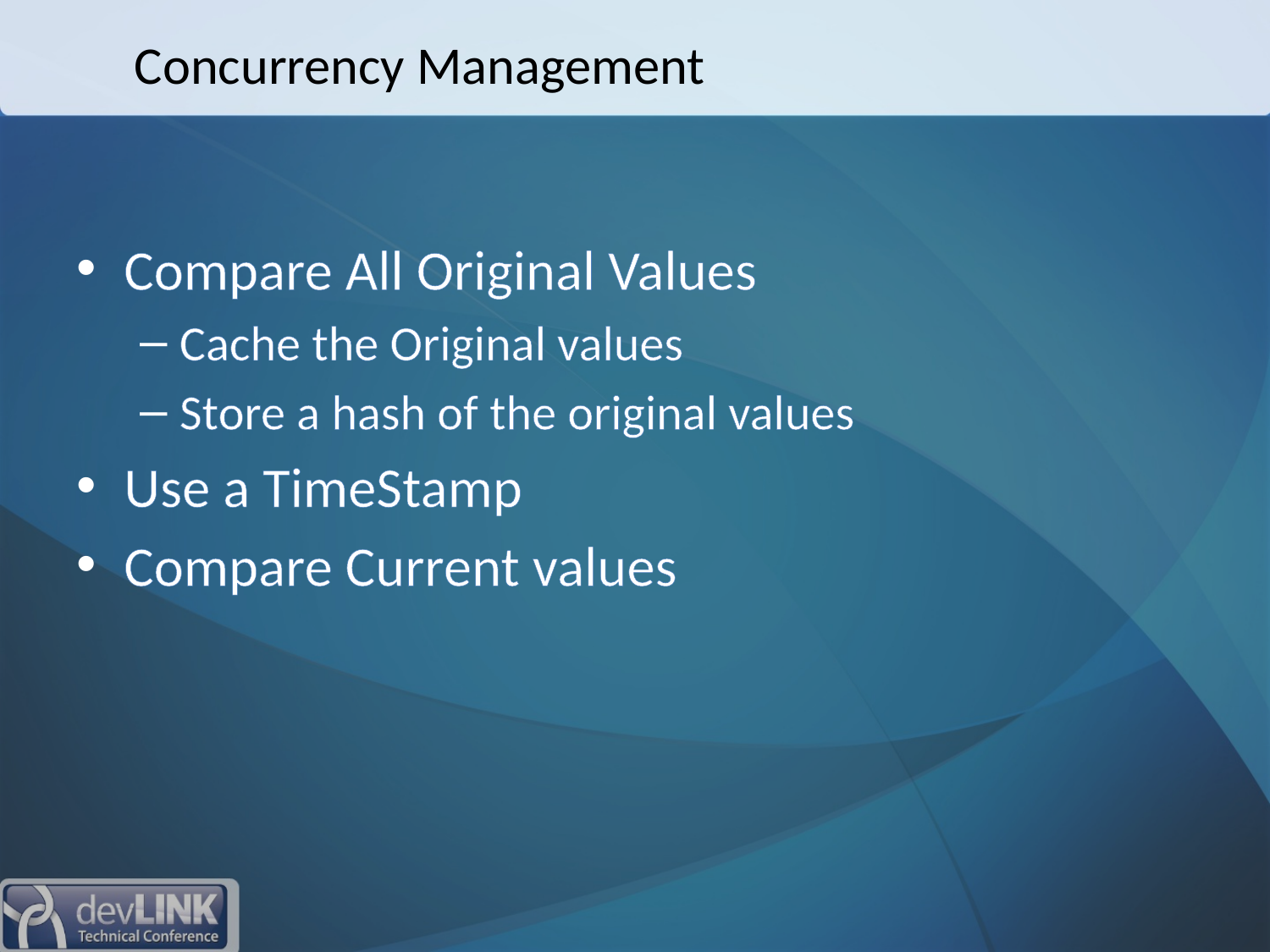

# Concurrency Management

Compare All Original Values
Cache the Original values
Store a hash of the original values
Use a TimeStamp
Compare Current values